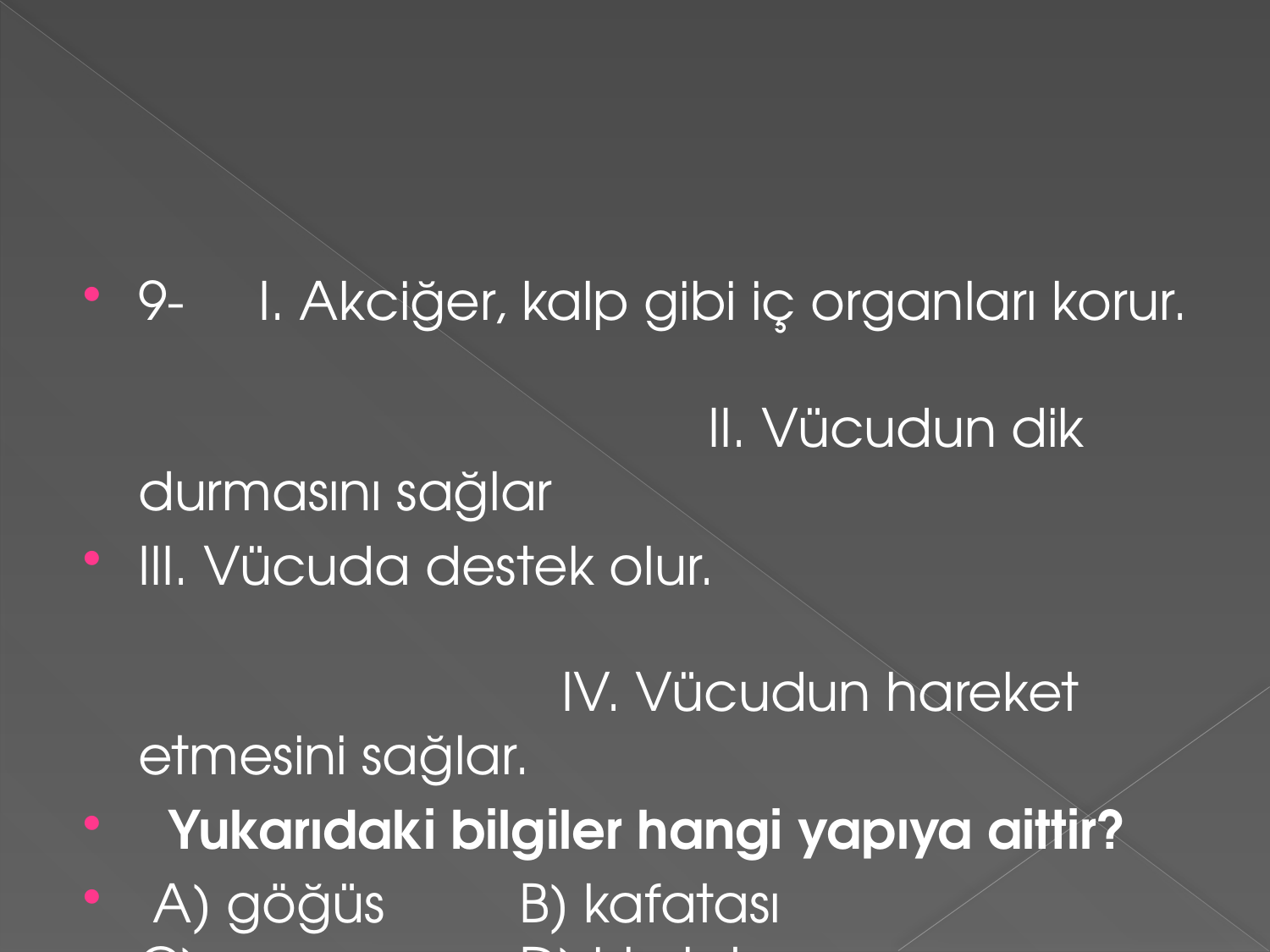

#
9-     I. Akciğer, kalp gibi iç organları korur.                                                                                                                 II. Vücudun dik durmasını sağlar
III. Vücuda destek olur.                                                                                                                                       IV. Vücudun hareket etmesini sağlar.
  Yukarıdaki bilgiler hangi yapıya aittir?
 A) göğüs     	B) kafatası	                  C) omur		D) iskelet